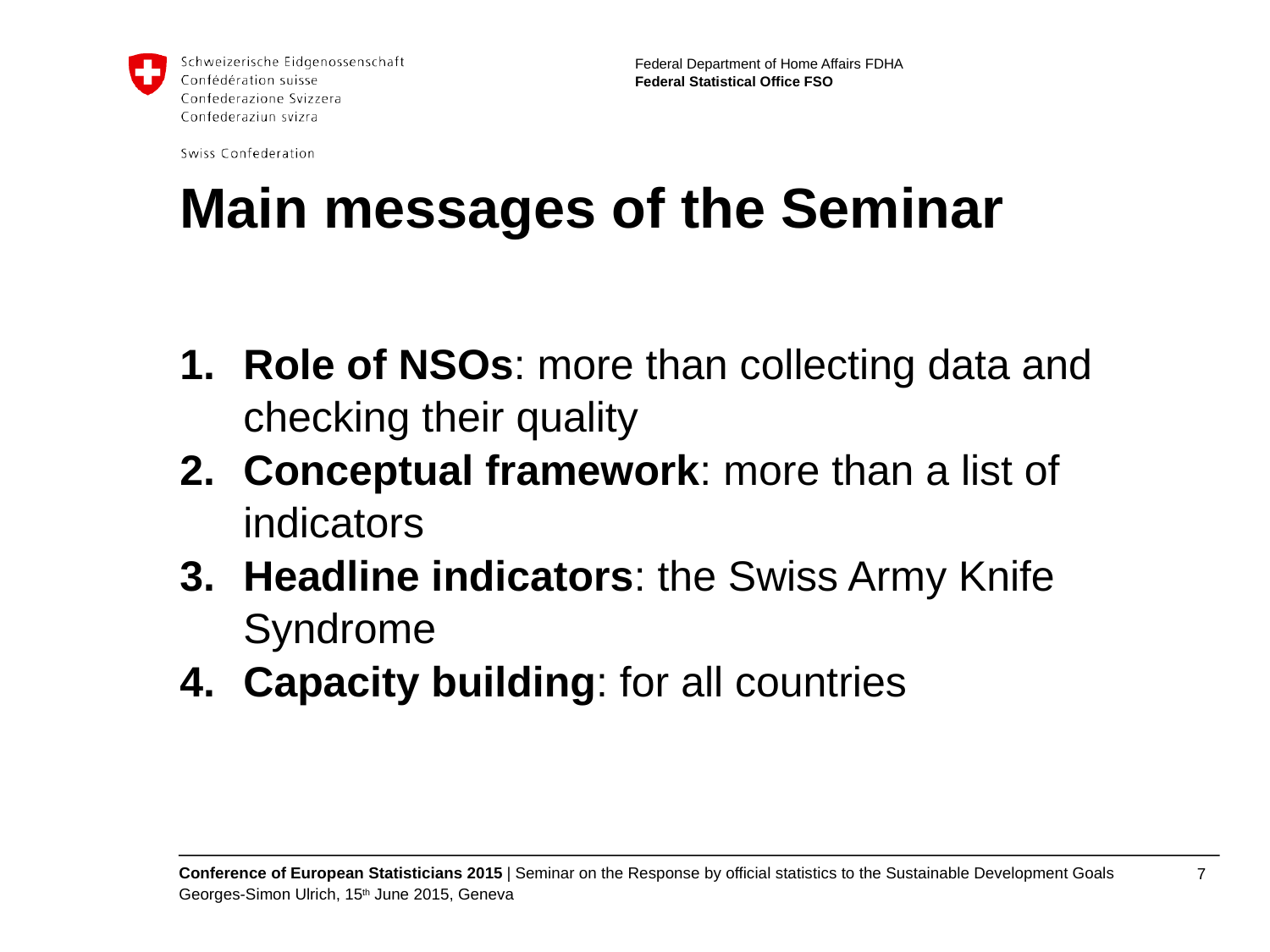

# Main messages of the Seminar
Role of NSOs: more than collecting data and checking their quality
Conceptual framework: more than a list of indicators
Headline indicators: the Swiss Army Knife Syndrome
Capacity building: for all countries